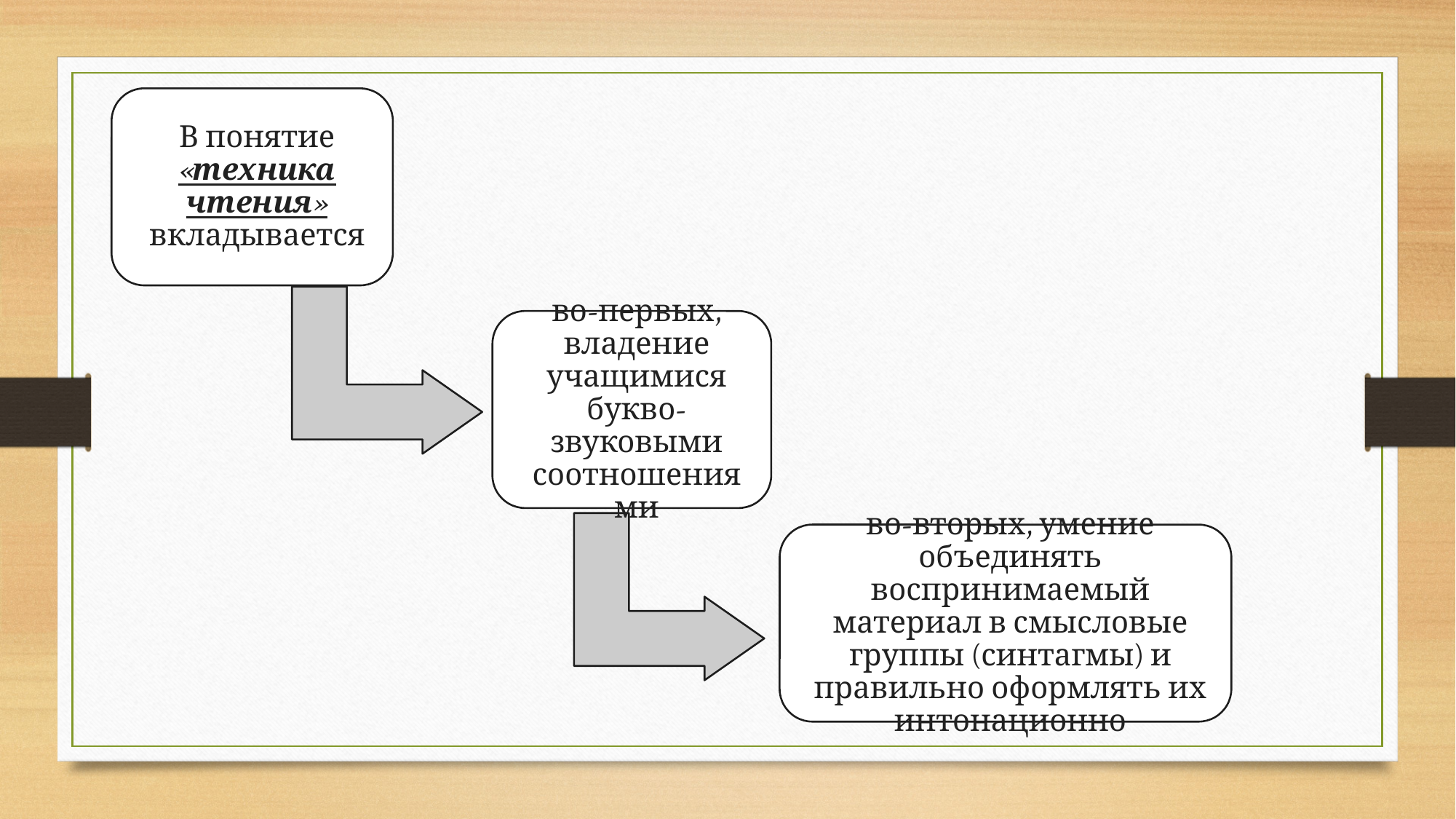

В понятие «техника чтения» вкладывается
во-первых, владение учащимися букво-звуковыми соотношениями
во-вторых, умение объединять воспринимаемый материал в смысловые группы (синтагмы) и правильно оформлять их интонационно